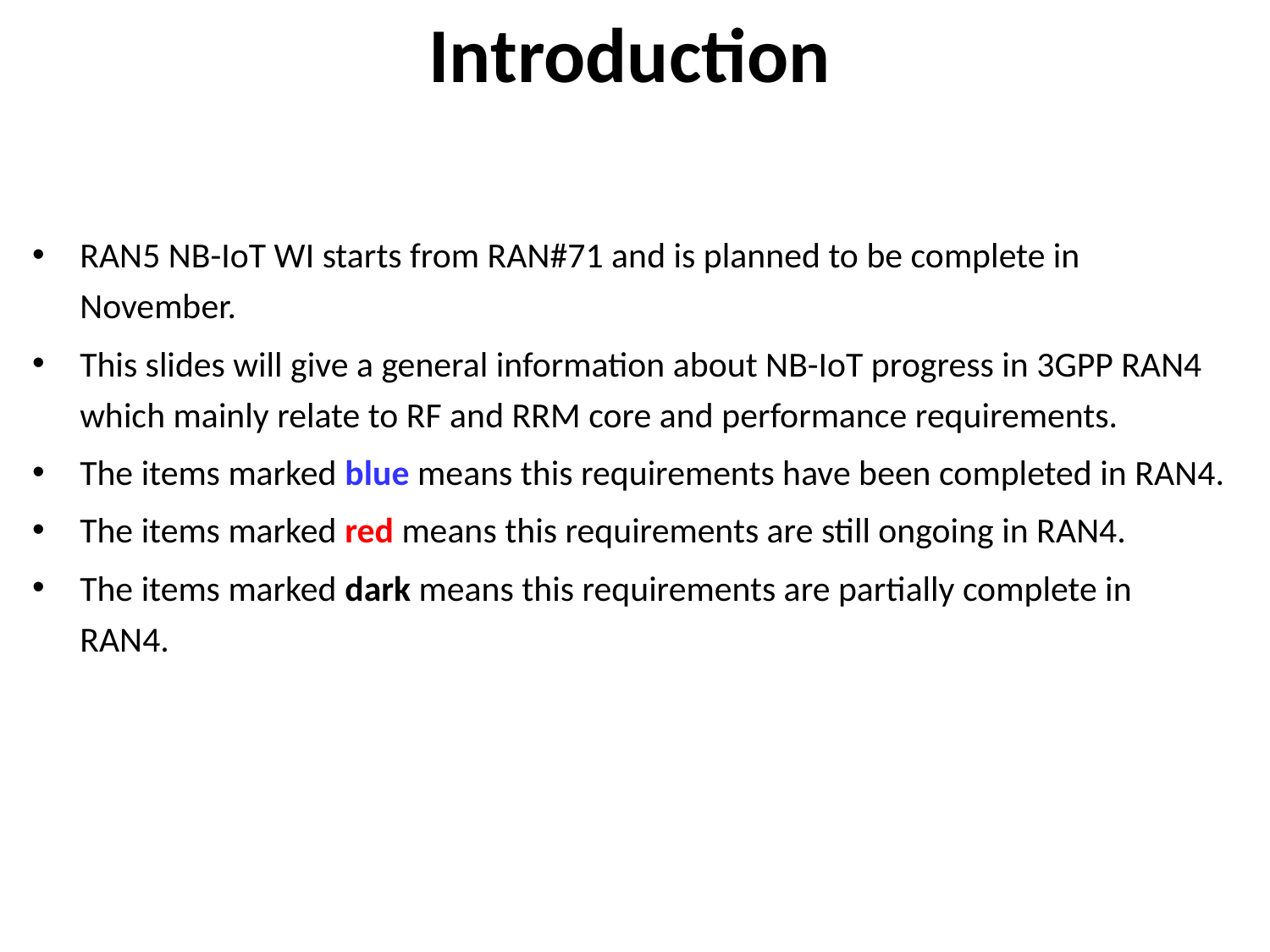

# Introduction
RAN5 NB-IoT WI starts from RAN#71 and is planned to be complete in November.
This slides will give a general information about NB-IoT progress in 3GPP RAN4 which mainly relate to RF and RRM core and performance requirements.
The items marked blue means this requirements have been completed in RAN4.
The items marked red means this requirements are still ongoing in RAN4.
The items marked dark means this requirements are partially complete in RAN4.